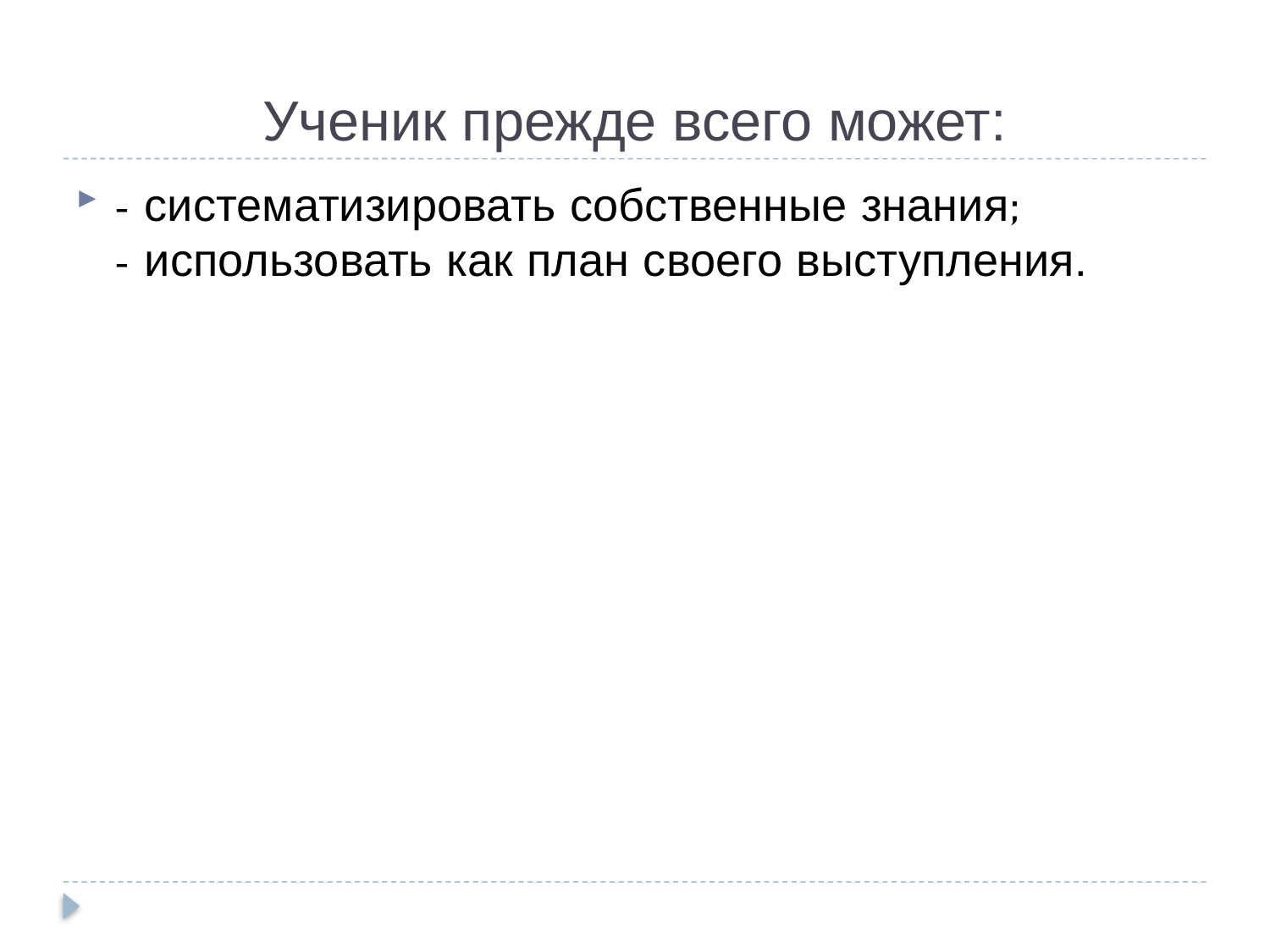

# Ученик прежде всего может:
- систематизировать собственные знания;
- использовать как план своего выступления.